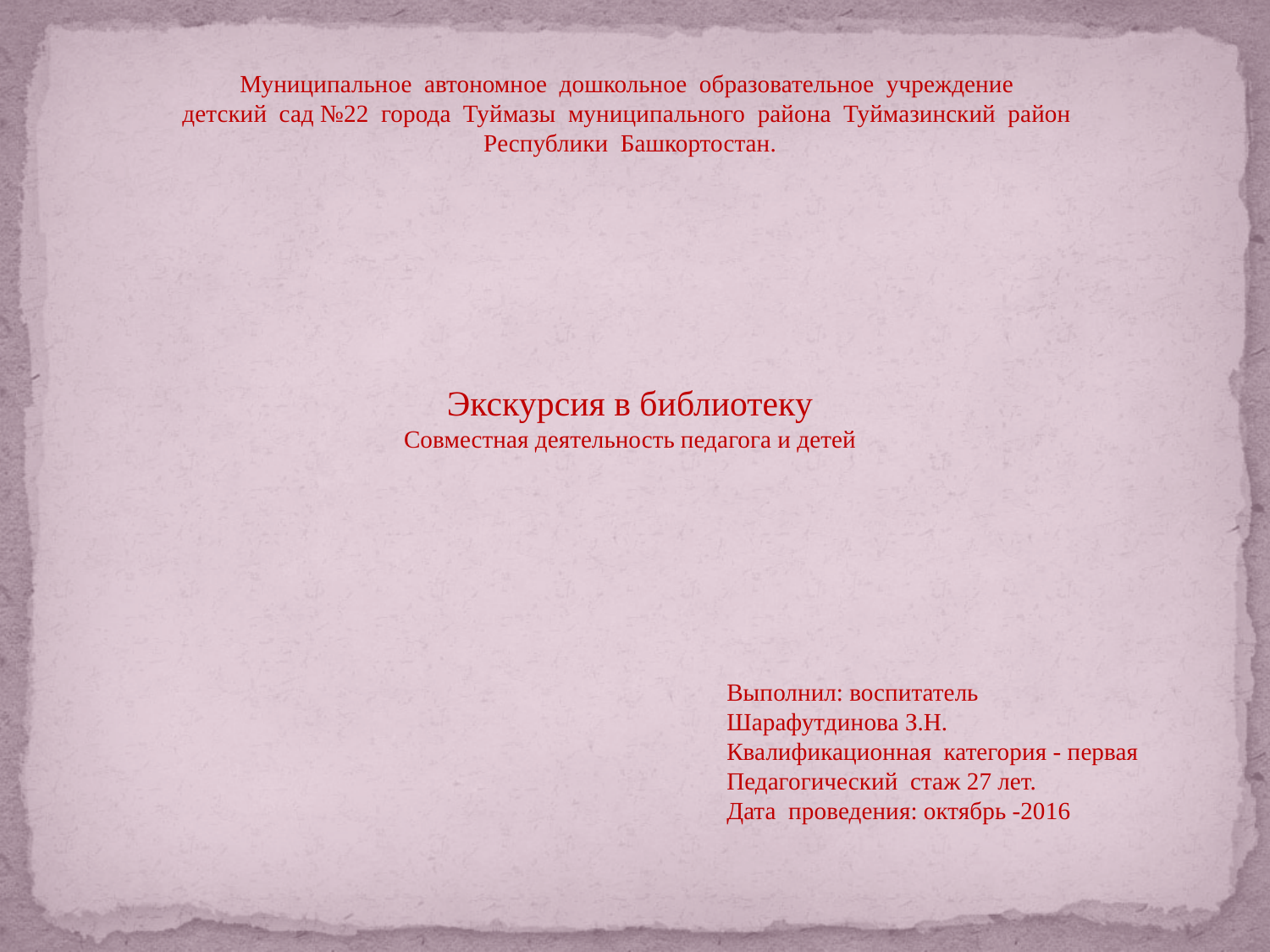

Муниципальное  автономное  дошкольное  образовательное  учреждение
 детский  сад №22  города  Туймазы  муниципального  района  Туймазинский  район
Республики  Башкортостан.

Экскурсия в библиотеку
Совместная деятельность педагога и детей

                                                                                                             Выполнил: воспитатель
                                                                                                             Шарафутдинова З.Н.
                                                                                                             Квалификационная  категория - первая
                                                                                                             Педагогический  стаж 27 лет.
                                                                                                             Дата  проведения: октябрь -2016